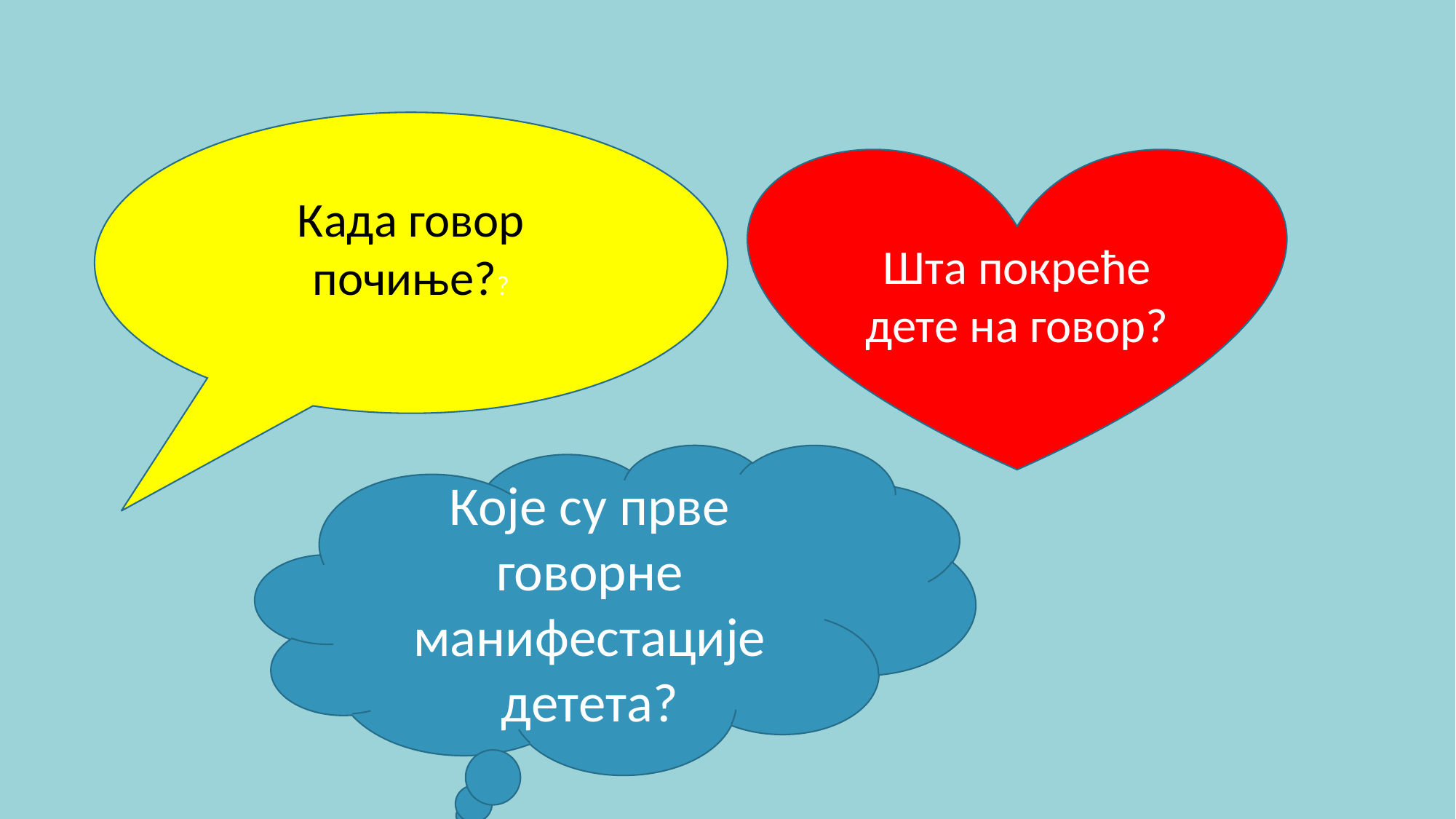

Када говор почиње??

Шта покреће дете на говор?
Које су прве говорне манифестације детета?